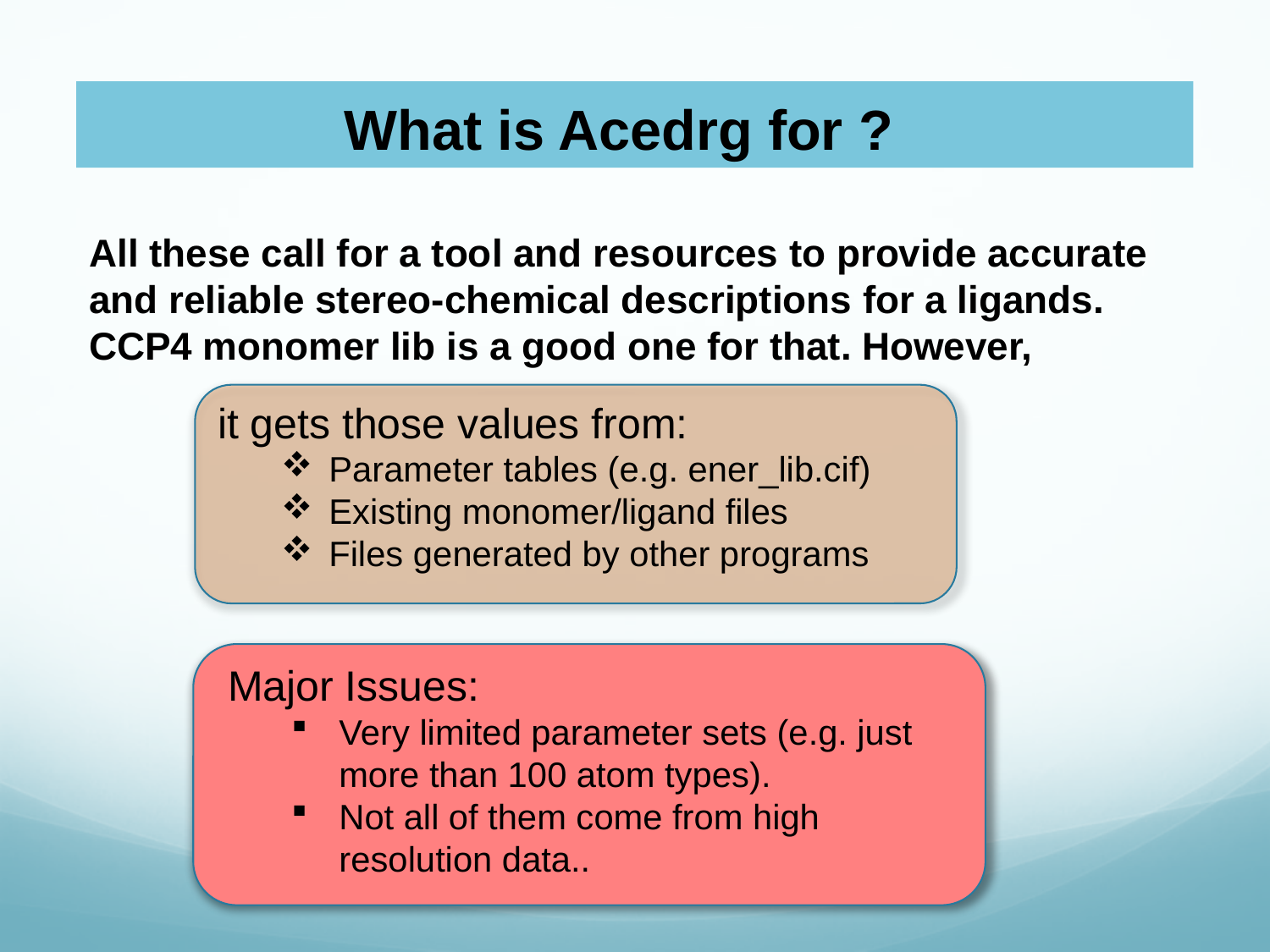

# What is Acedrg for ?
All these call for a tool and resources to provide accurate and reliable stereo-chemical descriptions for a ligands. CCP4 monomer lib is a good one for that. However,

it gets those values from:
Parameter tables (e.g. ener_lib.cif)
Existing monomer/ligand files
Files generated by other programs

Major Issues:
Very limited parameter sets (e.g. just more than 100 atom types).
Not all of them come from high resolution data..